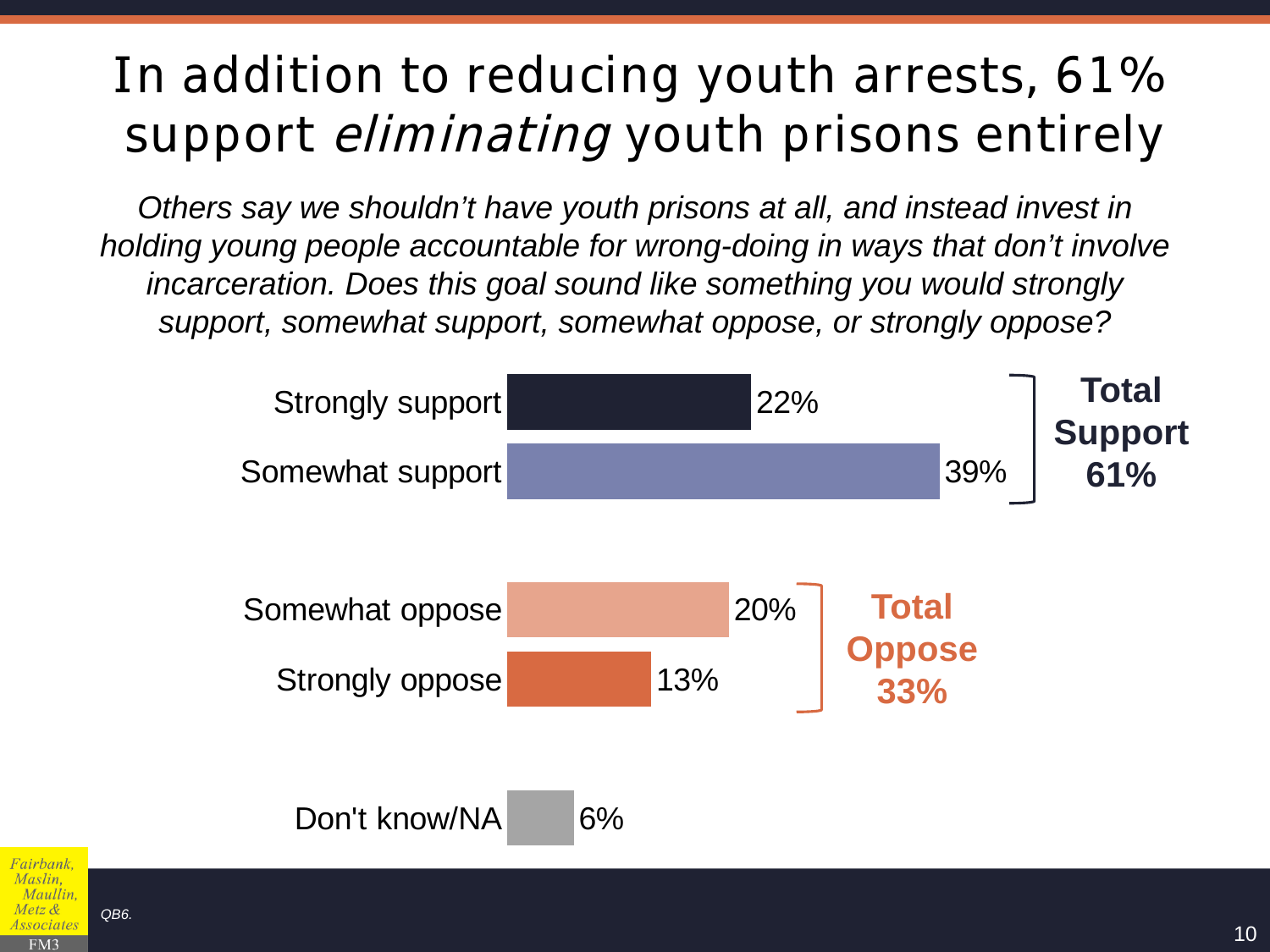

# In addition to reducing youth arrests, 61% support eliminating youth prisons entirely
Others say we shouldn’t have youth prisons at all, and instead invest in holding young people accountable for wrong-doing in ways that don’t involve incarceration. Does this goal sound like something you would strongly support, somewhat support, somewhat oppose, or strongly oppose?

### Chart

| Category | Series 1 |
|---|---|
| Strongly support | 0.22 |
| Somewhat support | 0.39 |
|  | None |
| Somewhat oppose | 0.2 |
| Strongly oppose | 0.13 |
|  | None |
| Don't know/NA | 0.06 |
Total Support
61%

Total Oppose
33%

QB6.